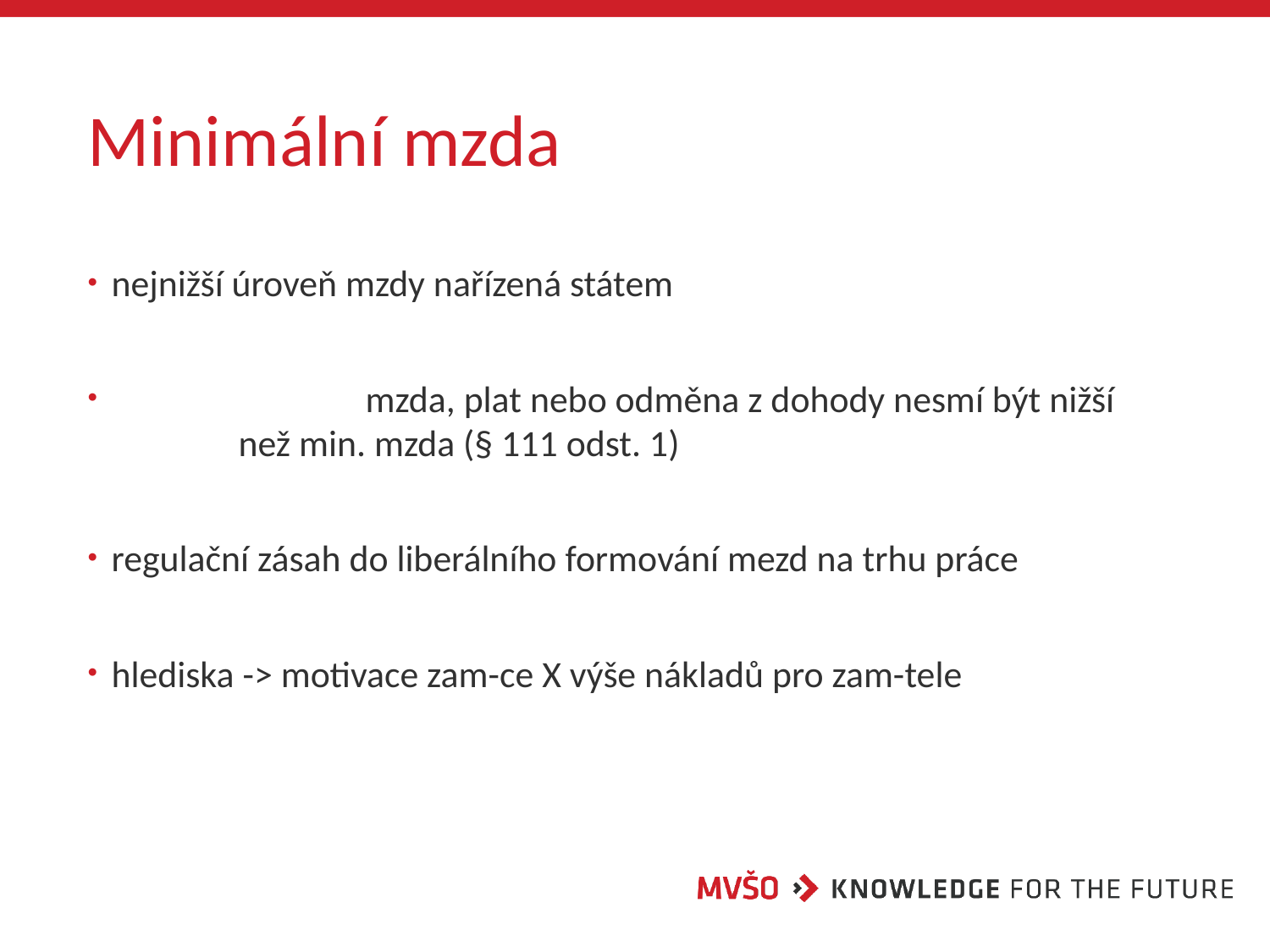

# Minimální mzda
nejnižší úroveň mzdy nařízená státem

		mzda, plat nebo odměna z dohody nesmí být nižší 		než min. mzda (§ 111 odst. 1)

regulační zásah do liberálního formování mezd na trhu práce

hlediska -> motivace zam-ce X výše nákladů pro zam-tele